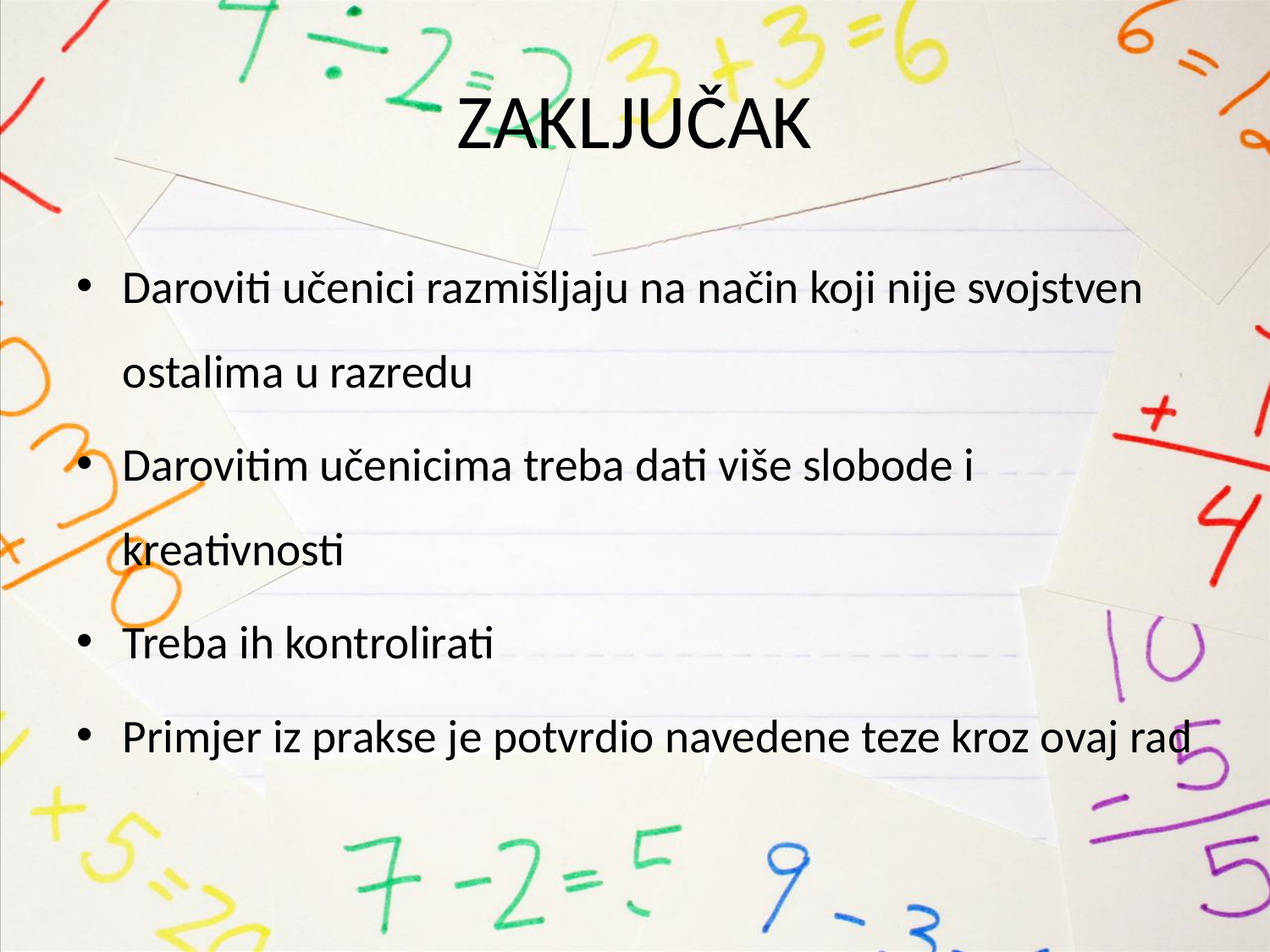

# ZAKLJUČAK
Daroviti učenici razmišljaju na način koji nije svojstven ostalima u razredu
Darovitim učenicima treba dati više slobode i kreativnosti
Treba ih kontrolirati
Primjer iz prakse je potvrdio navedene teze kroz ovaj rad